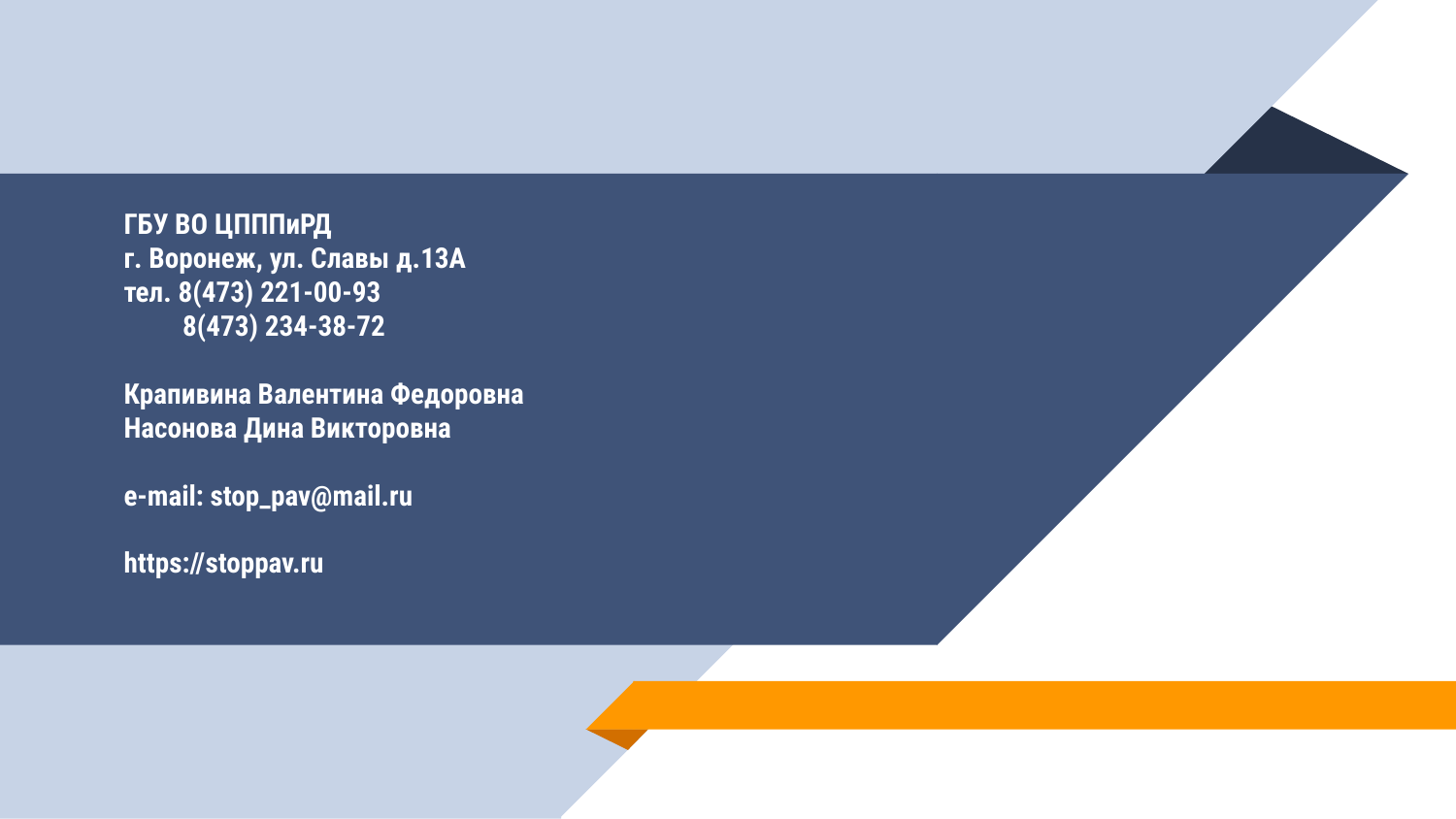

# ГБУ ВО ЦПППиРД г. Воронеж, ул. Славы д.13А тел. 8(473) 221-00-93 8(473) 234-38-72 Крапивина Валентина Федоровна Насонова Дина Викторовна e-mail: stop_pav@mail.ru https://stoppav.ru